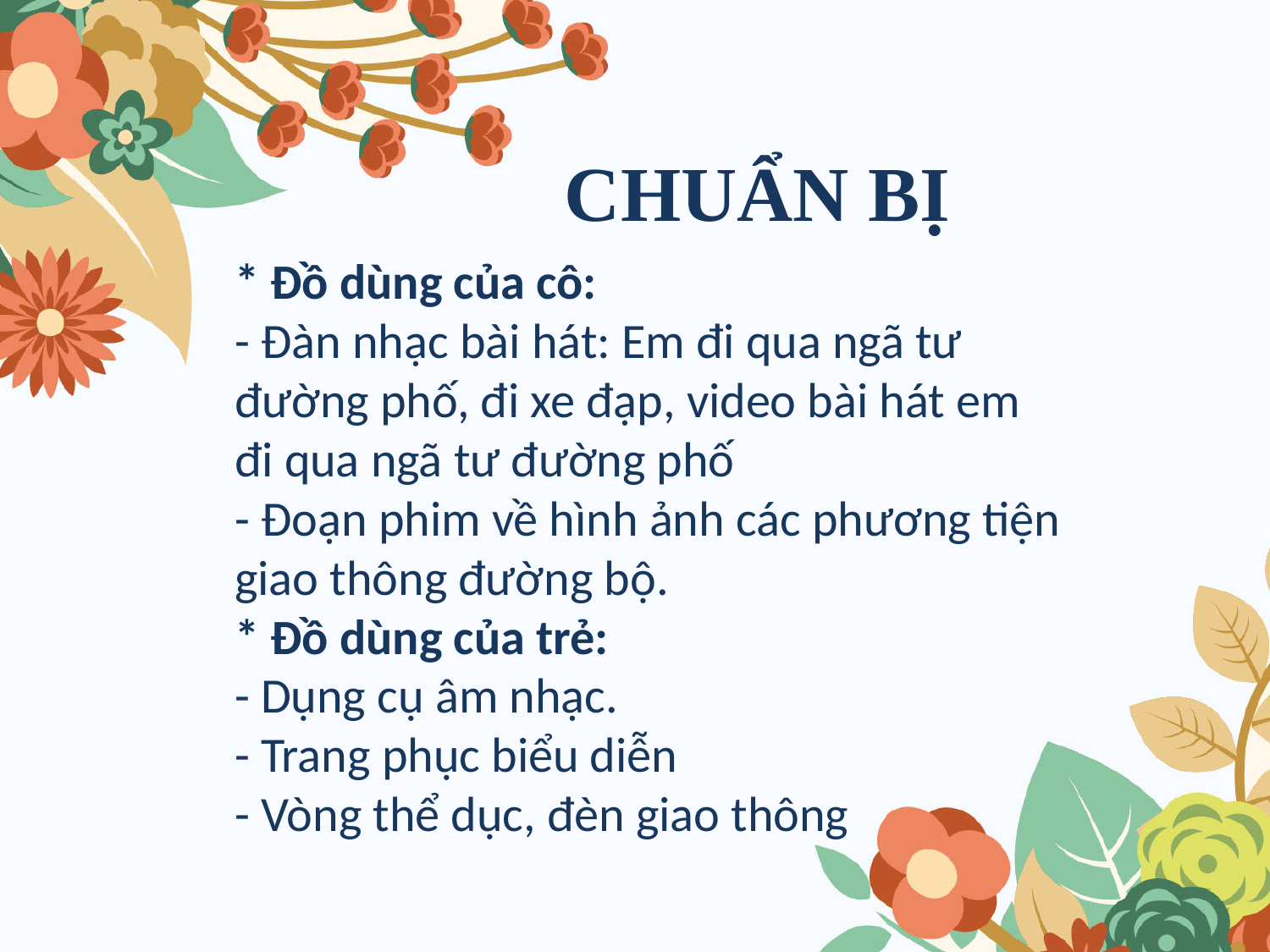

CHUẨN BỊ
* Đồ dùng của cô:
- Đàn nhạc bài hát: Em đi qua ngã tư đường phố, đi xe đạp, video bài hát em đi qua ngã tư đường phố
- Đoạn phim về hình ảnh các phương tiện giao thông đường bộ.
* Đồ dùng của trẻ:
- Dụng cụ âm nhạc.
- Trang phục biểu diễn
- Vòng thể dục, đèn giao thông